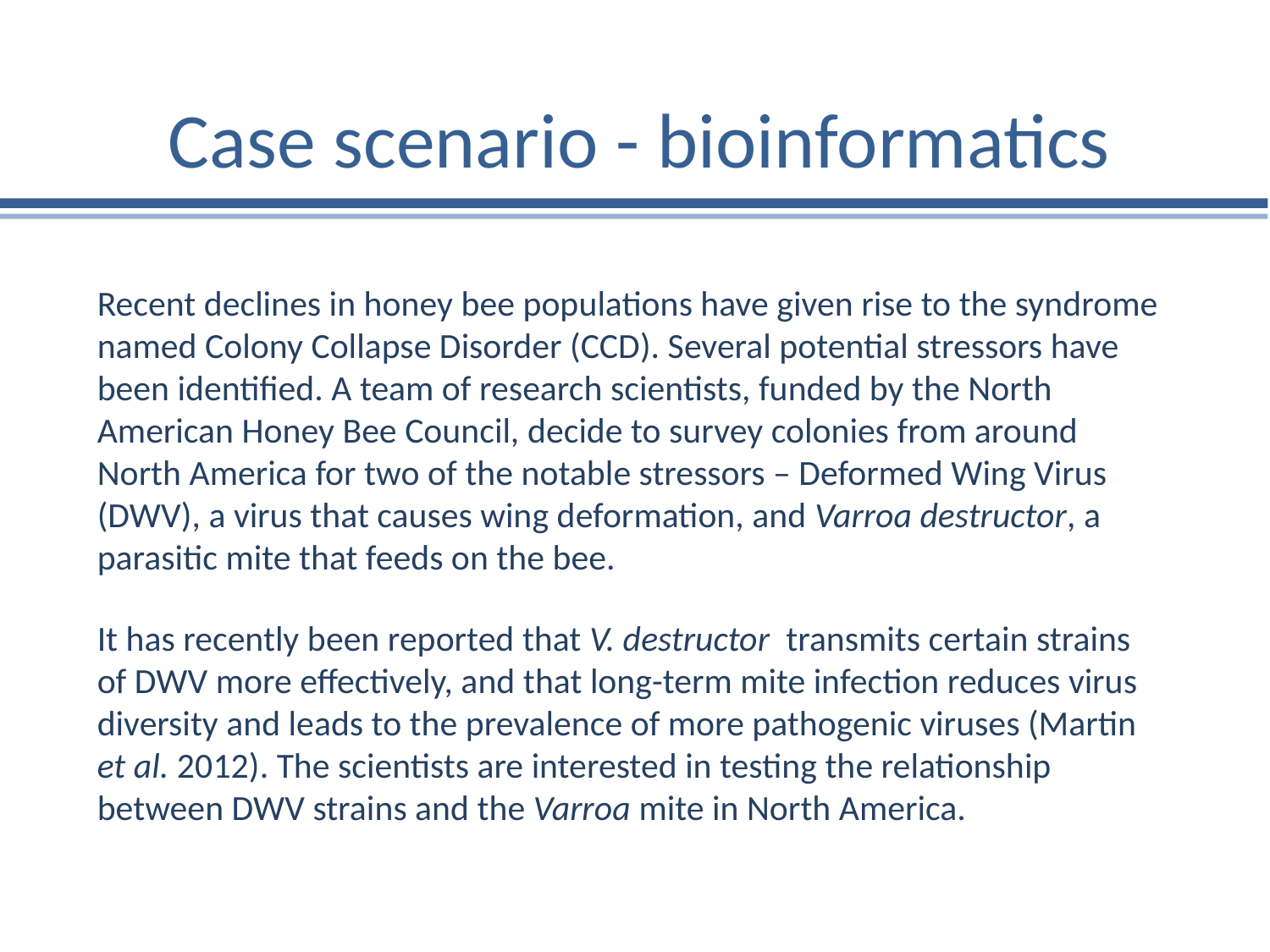

Case scenario - bioinformatics
Recent declines in honey bee populations have given rise to the syndrome named Colony Collapse Disorder (CCD). Several potential stressors have been identified. A team of research scientists, funded by the North American Honey Bee Council, decide to survey colonies from around North America for two of the notable stressors – Deformed Wing Virus (DWV), a virus that causes wing deformation, and Varroa destructor, a parasitic mite that feeds on the bee.

It has recently been reported that V. destructor  transmits certain strains of DWV more effectively, and that long-term mite infection reduces virus diversity and leads to the prevalence of more pathogenic viruses (Martin et al. 2012). The scientists are interested in testing the relationship between DWV strains and the Varroa mite in North America.